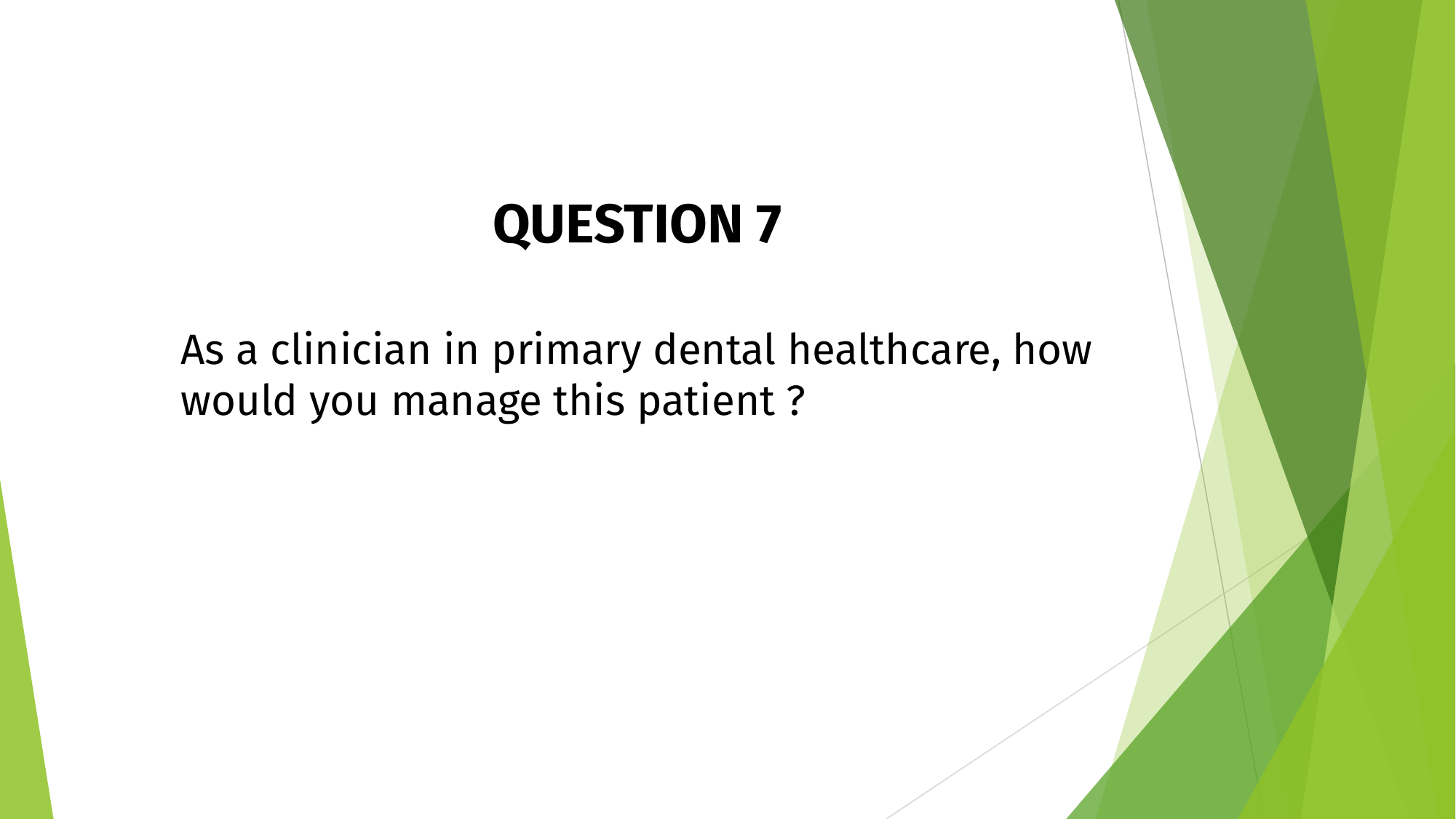

# QUESTION 7
As a clinician in primary dental healthcare, how would you manage this patient ?